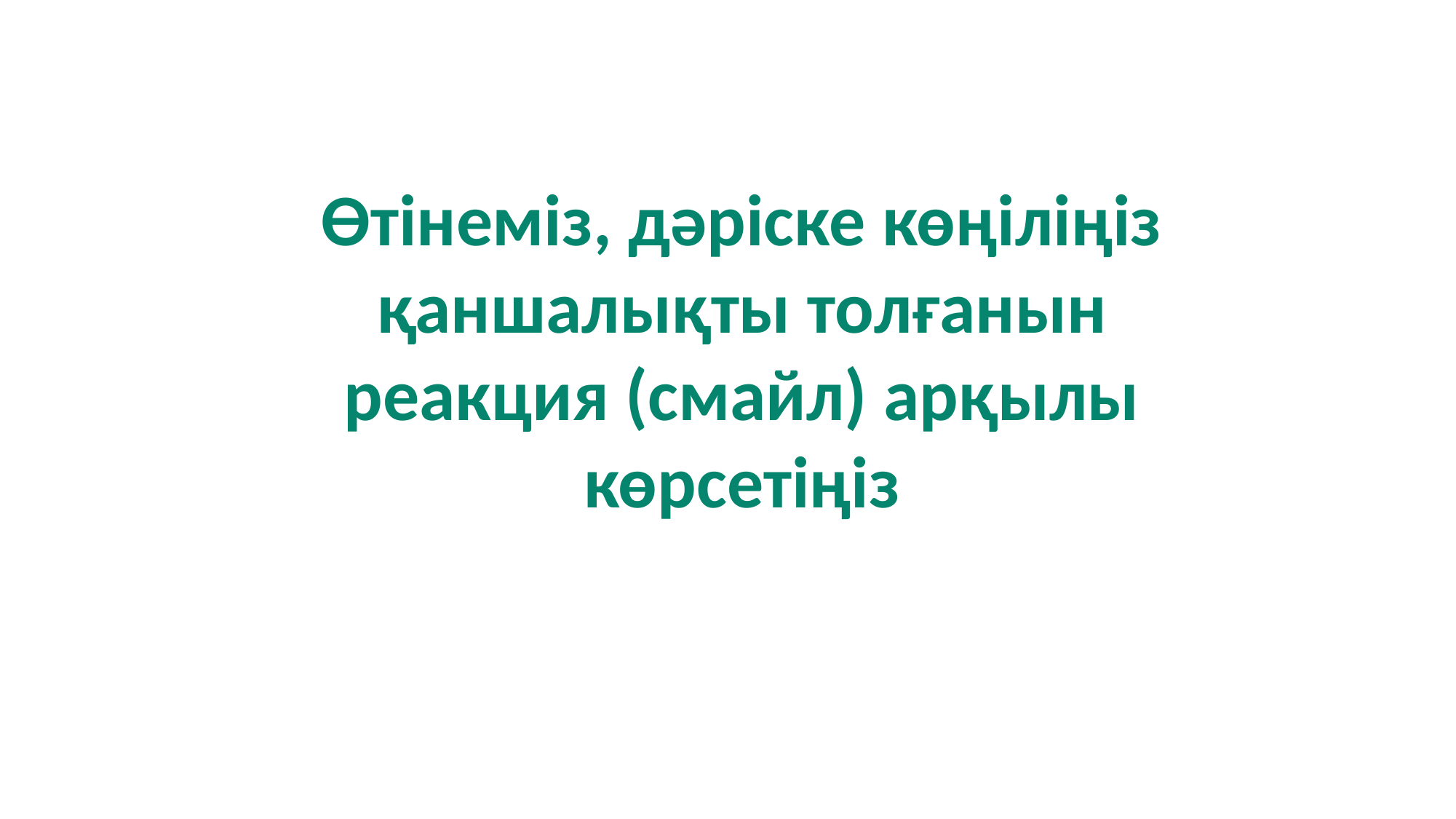

# Өтінеміз, дәріске көңіліңіз қаншалықты толғанын реакция (смайл) арқылы көрсетіңіз